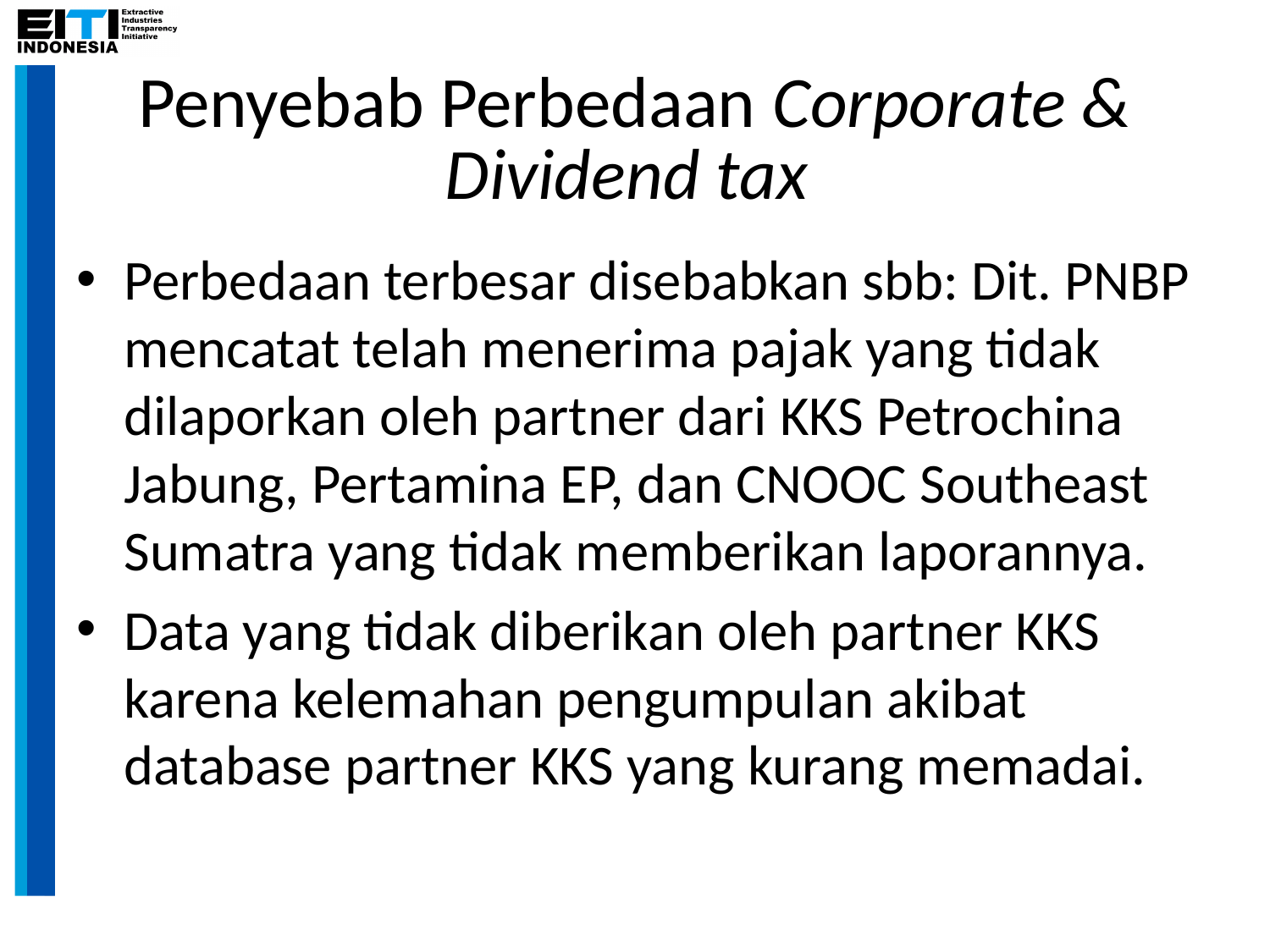

# Penyebab Perbedaan Corporate & Dividend tax
Perbedaan terbesar disebabkan sbb: Dit. PNBP mencatat telah menerima pajak yang tidak dilaporkan oleh partner dari KKS Petrochina Jabung, Pertamina EP, dan CNOOC Southeast Sumatra yang tidak memberikan laporannya.
Data yang tidak diberikan oleh partner KKS karena kelemahan pengumpulan akibat database partner KKS yang kurang memadai.